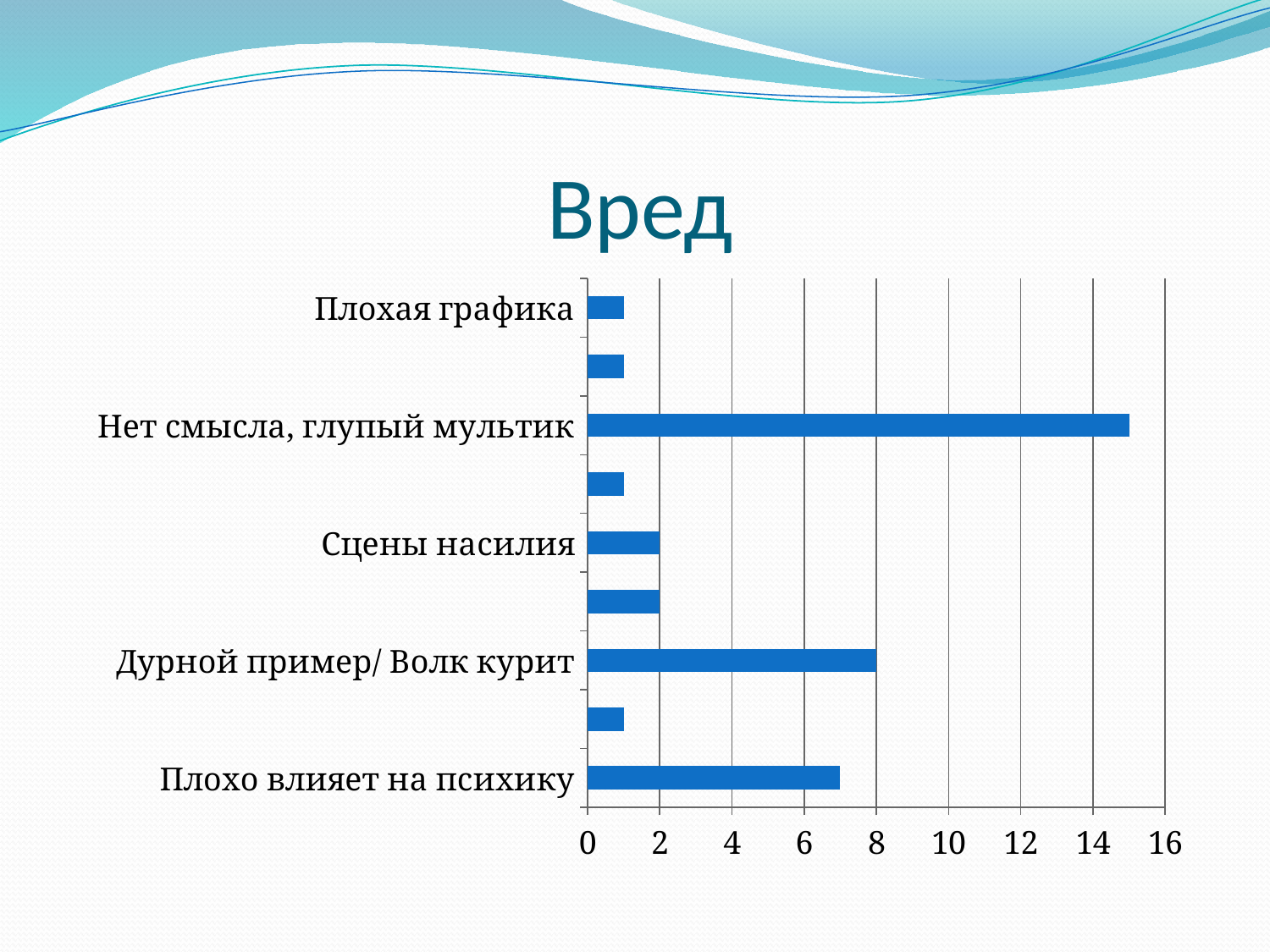

# Вред

### Chart

| Category |  |
|---|---|
| Плохо влияет на психику | 7.0 |
| Вред зрению | 1.0 |
| Дурной пример/ Волк курит | 8.0 |
| Страшные мультики | 2.0 |
| Сцены насилия | 2.0 |
| Ругательства | 1.0 |
| Нет смысла, глупый мультик | 15.0 |
| Неправильное представление о мире | 1.0 |
| Плохая графика | 1.0 |